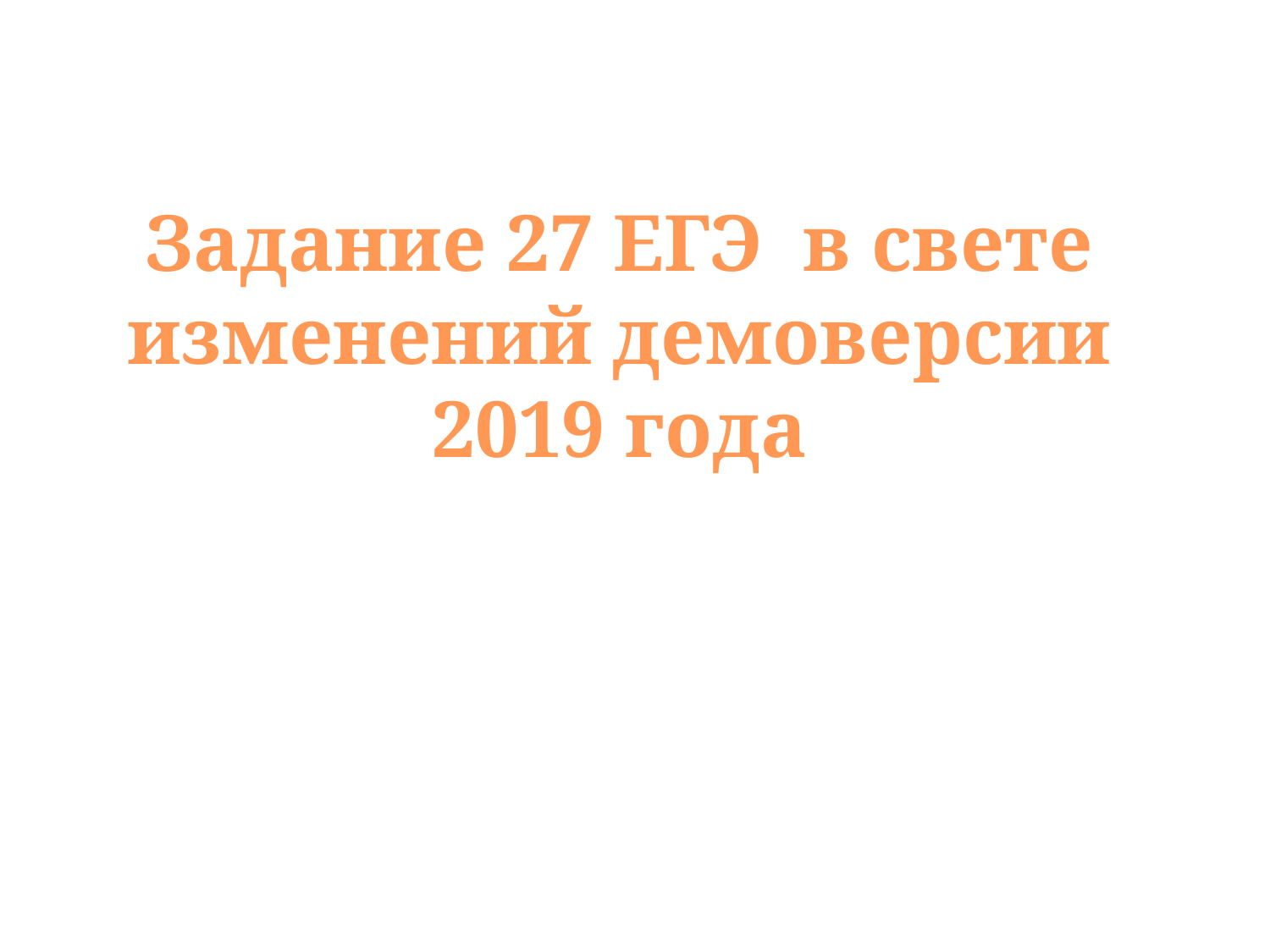

# Задание 27 ЕГЭ  в свете изменений демоверсии 2019 года